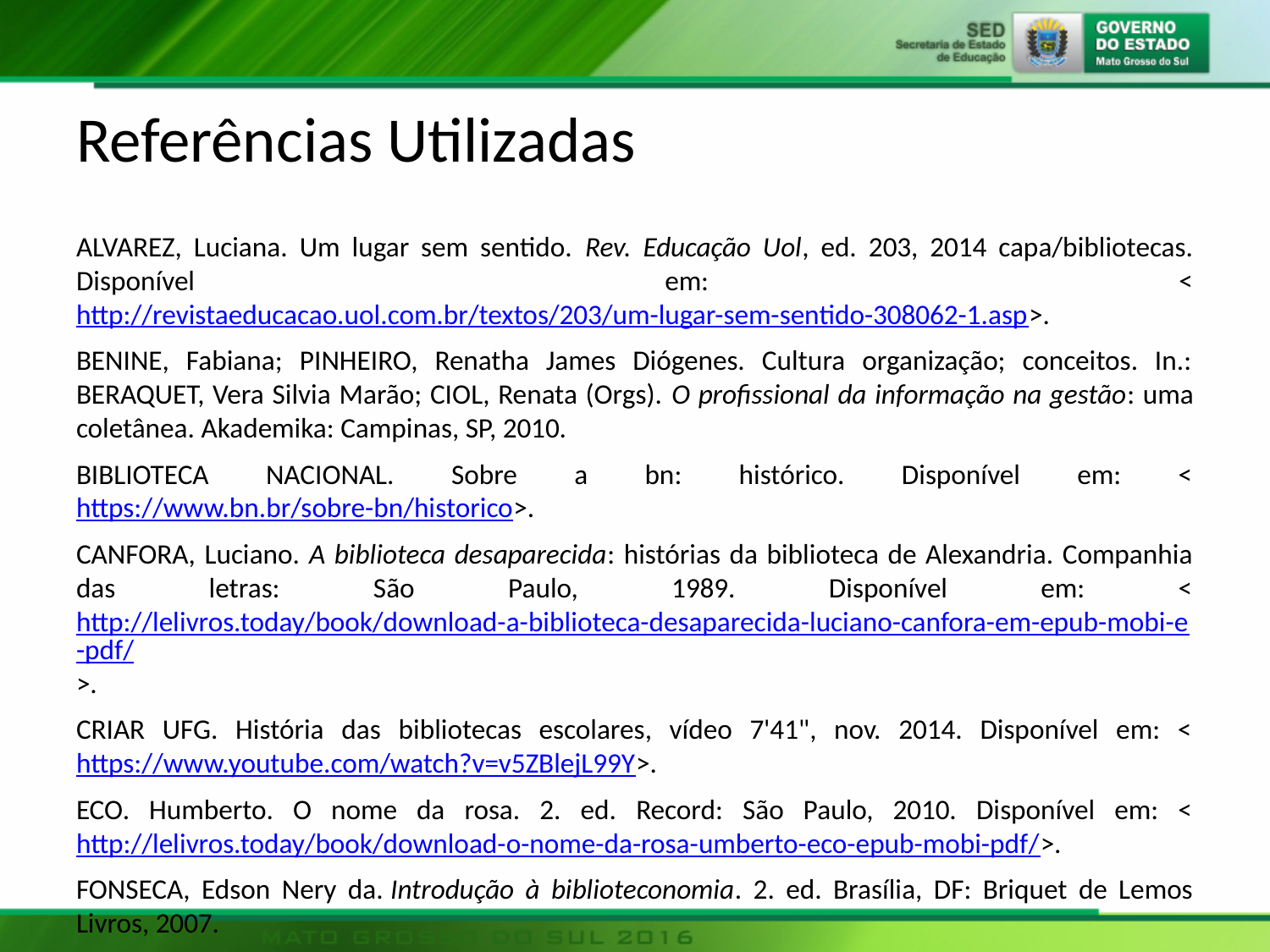

# Referências Utilizadas
ALVAREZ, Luciana. Um lugar sem sentido. Rev. Educação Uol, ed. 203, 2014 capa/bibliotecas. Disponível em: <http://revistaeducacao.uol.com.br/textos/203/um-lugar-sem-sentido-308062-1.asp>.
BENINE, Fabiana; PINHEIRO, Renatha James Diógenes. Cultura organização; conceitos. In.: BERAQUET, Vera Silvia Marão; CIOL, Renata (Orgs). O profissional da informação na gestão: uma coletânea. Akademika: Campinas, SP, 2010.
BIBLIOTECA NACIONAL. Sobre a bn: histórico. Disponível em: <https://www.bn.br/sobre-bn/historico>.
CANFORA, Luciano. A biblioteca desaparecida: histórias da biblioteca de Alexandria. Companhia das letras: São Paulo, 1989. Disponível em: <http://lelivros.today/book/download-a-biblioteca-desaparecida-luciano-canfora-em-epub-mobi-e-pdf/>.
CRIAR UFG. História das bibliotecas escolares, vídeo 7'41", nov. 2014. Disponível em: <https://www.youtube.com/watch?v=v5ZBlejL99Y>.
ECO. Humberto. O nome da rosa. 2. ed. Record: São Paulo, 2010. Disponível em: <http://lelivros.today/book/download-o-nome-da-rosa-umberto-eco-epub-mobi-pdf/>.
FONSECA, Edson Nery da. Introdução à biblioteconomia. 2. ed. Brasília, DF: Briquet de Lemos Livros, 2007.